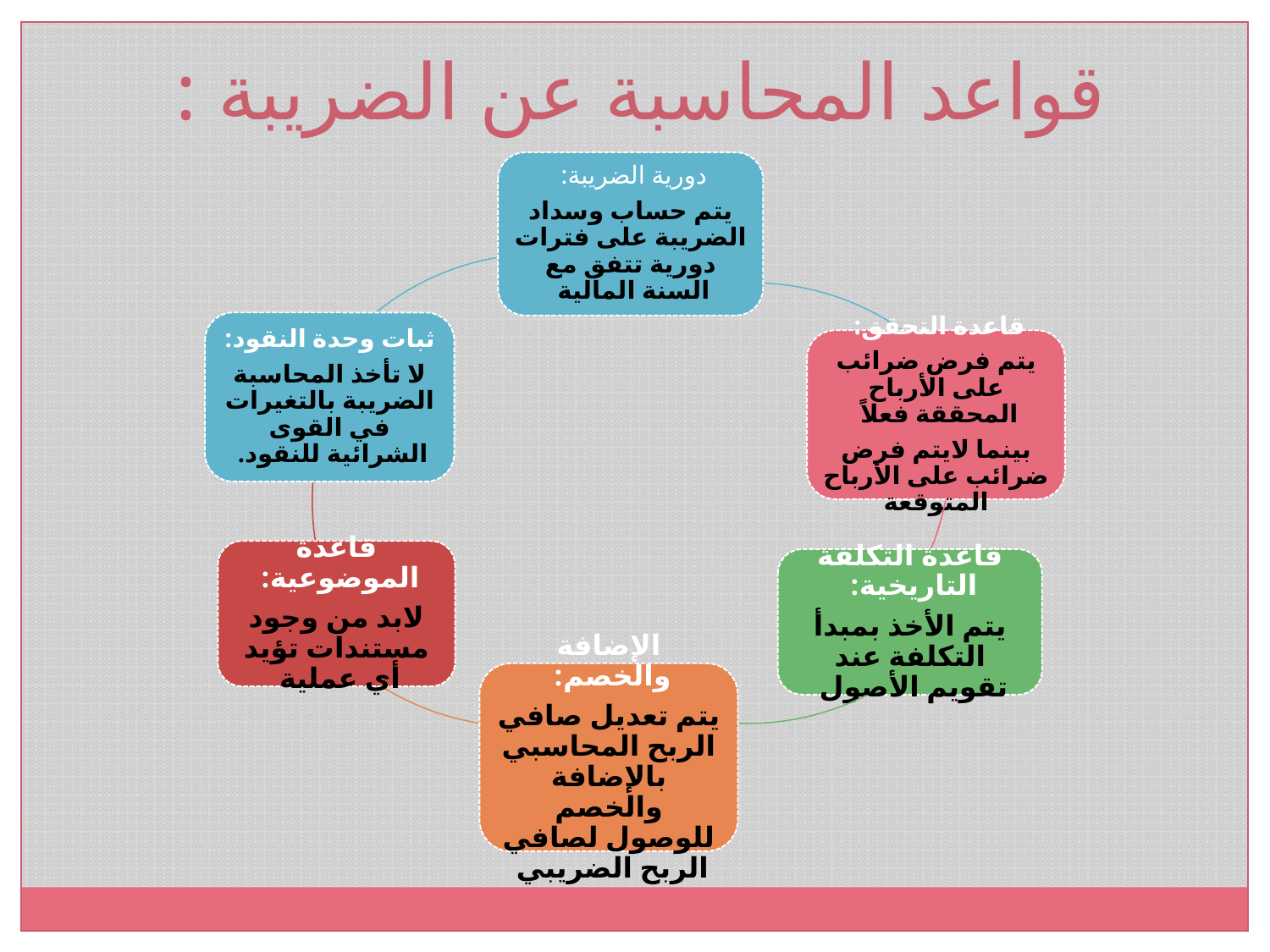

قواعد المحاسبة عن الضريبة :

دورية الضريبة:
يتم حساب وسداد الضريبة على فترات دورية تتفق مع السنة المالية

ثبات وحدة النقود:
لا تأخذ المحاسبة الضريبة بالتغيرات في القوى الشرائية للنقود.

قاعدة التحقق:
يتم فرض ضرائب على الأرباح المحققة فعلاً
بينما لايتم فرض ضرائب على الأرباح المتوقعة

قاعدة الموضوعية:
لابد من وجود مستندات تؤيد أي عملية

قاعدة التكلفة التاريخية:
يتم الأخذ بمبدأ التكلفة عند تقويم الأصول

الإضافة والخصم:
يتم تعديل صافي الربح المحاسبي بالإضافة والخصم للوصول لصافي الربح الضريبي